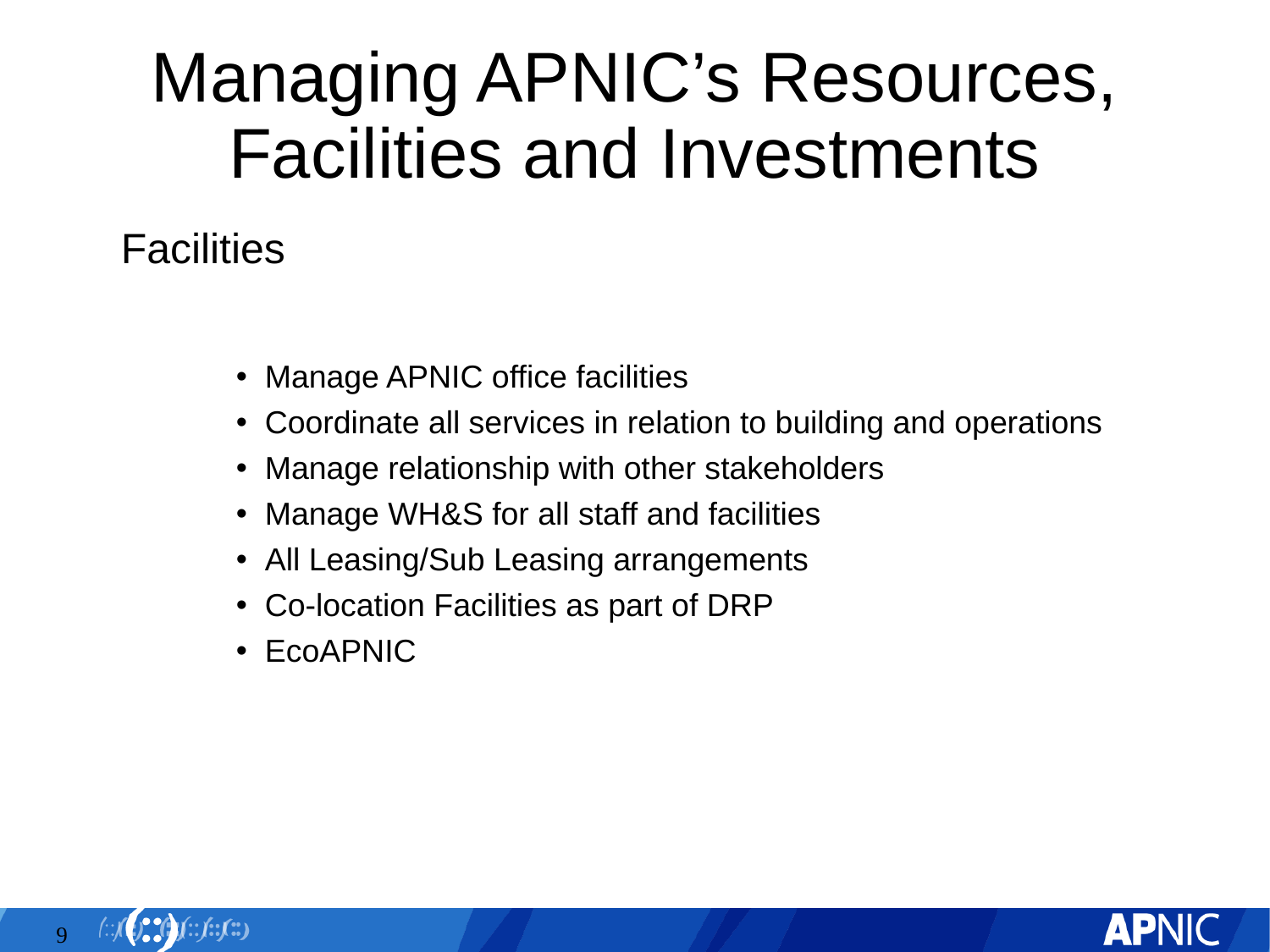

# Managing APNIC’s Resources, Facilities and Investments
Facilities

Manage APNIC office facilities
Coordinate all services in relation to building and operations
Manage relationship with other stakeholders
Manage WH&S for all staff and facilities
All Leasing/Sub Leasing arrangements
Co-location Facilities as part of DRP
EcoAPNIC

9